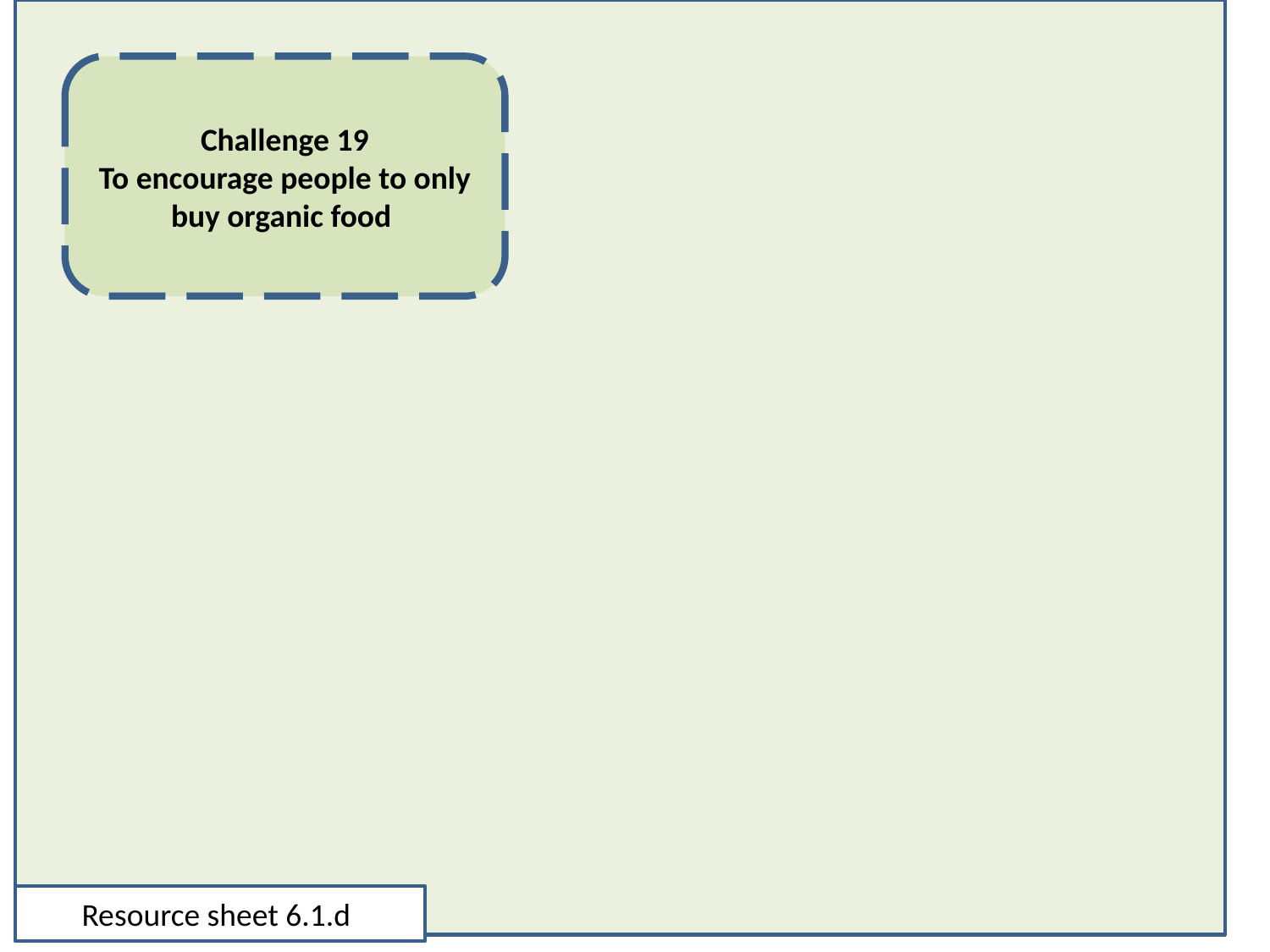

Challenge 19
To encourage people to only buy organic food
Resource sheet 6.1.d